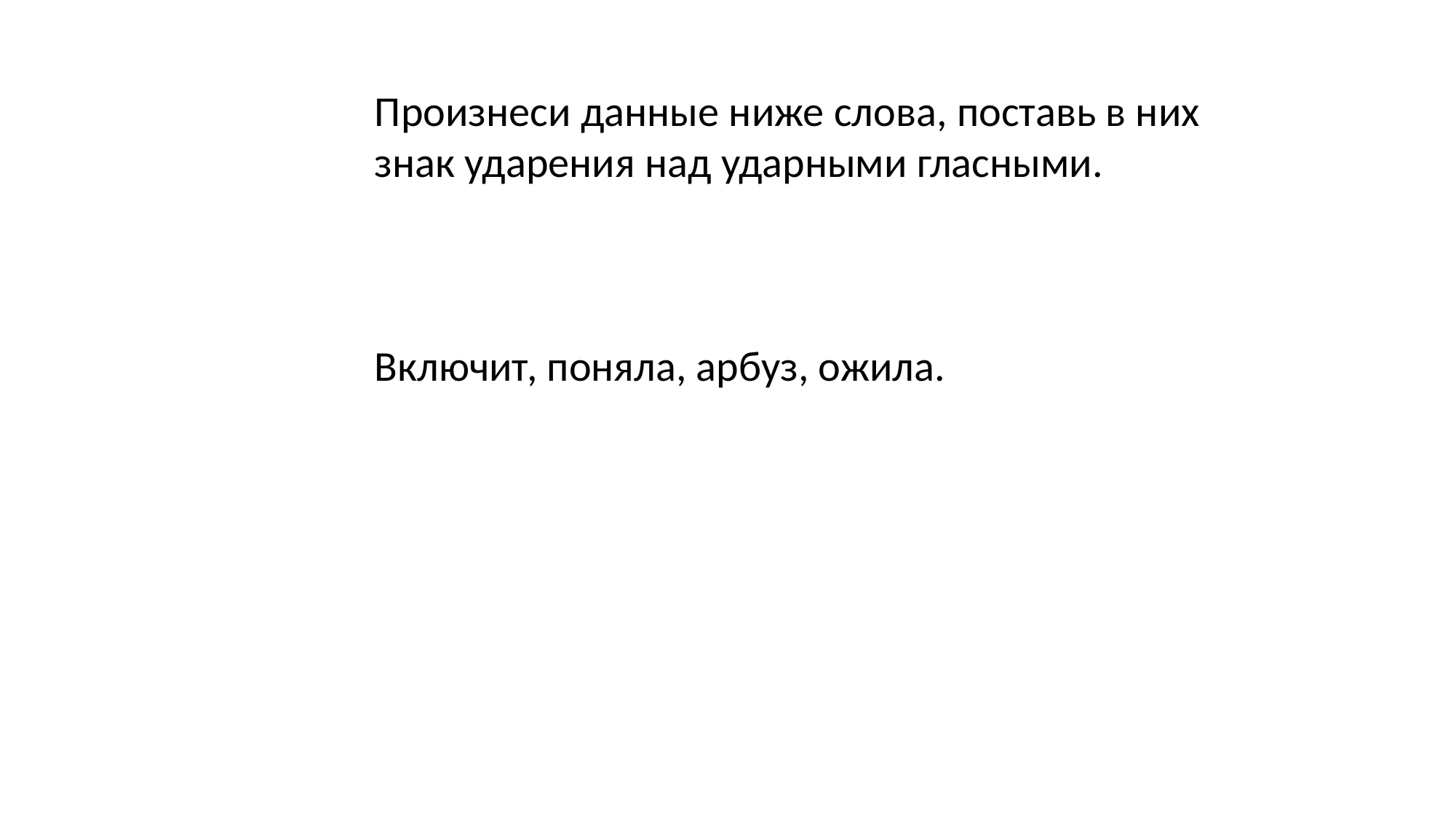

Произнеси данные ниже слова, поставь в них знак ударения над ударными гласными.

Включит, поняла, арбуз, ожила.